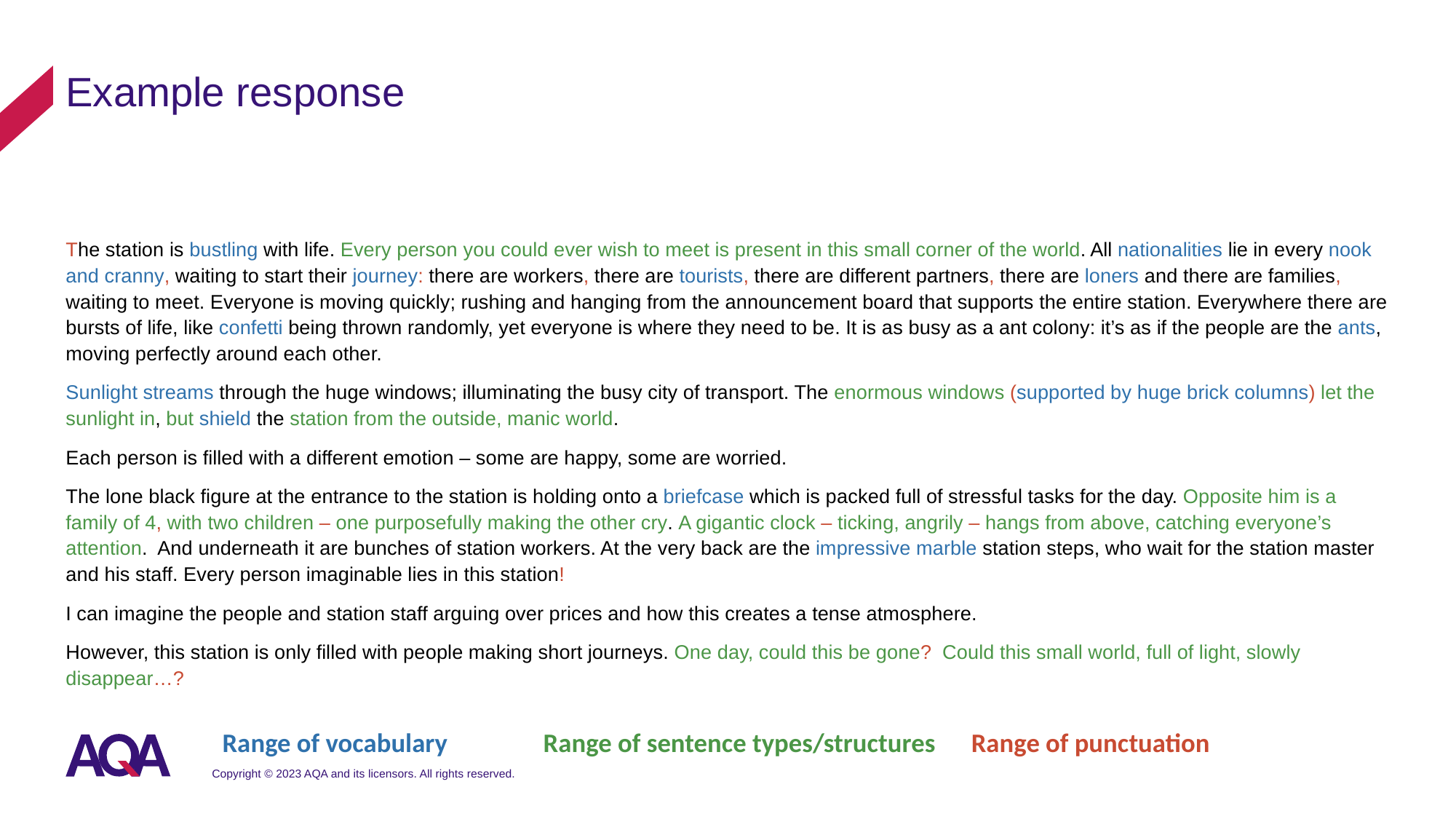

# Example response
The station is bustling with life. Every person you could ever wish to meet is present in this small corner of the world. All nationalities lie in every nook and cranny, waiting to start their journey: there are workers, there are tourists, there are different partners, there are loners and there are families, waiting to meet. Everyone is moving quickly; rushing and hanging from the announcement board that supports the entire station. Everywhere there are bursts of life, like confetti being thrown randomly, yet everyone is where they need to be. It is as busy as a ant colony: it’s as if the people are the ants, moving perfectly around each other.
Sunlight streams through the huge windows; illuminating the busy city of transport. The enormous windows (supported by huge brick columns) let the sunlight in, but shield the station from the outside, manic world.
Each person is filled with a different emotion – some are happy, some are worried.
The lone black figure at the entrance to the station is holding onto a briefcase which is packed full of stressful tasks for the day. Opposite him is a family of 4, with two children – one purposefully making the other cry. A gigantic clock – ticking, angrily – hangs from above, catching everyone’s attention.  And underneath it are bunches of station workers. At the very back are the impressive marble station steps, who wait for the station master and his staff. Every person imaginable lies in this station!
I can imagine the people and station staff arguing over prices and how this creates a tense atmosphere.
However, this station is only filled with people making short journeys. One day, could this be gone?  Could this small world, full of light, slowly disappear…?

Range of vocabulary		Range of sentence types/structures		Range of punctuation
Copyright © 2023 AQA and its licensors. All rights reserved.